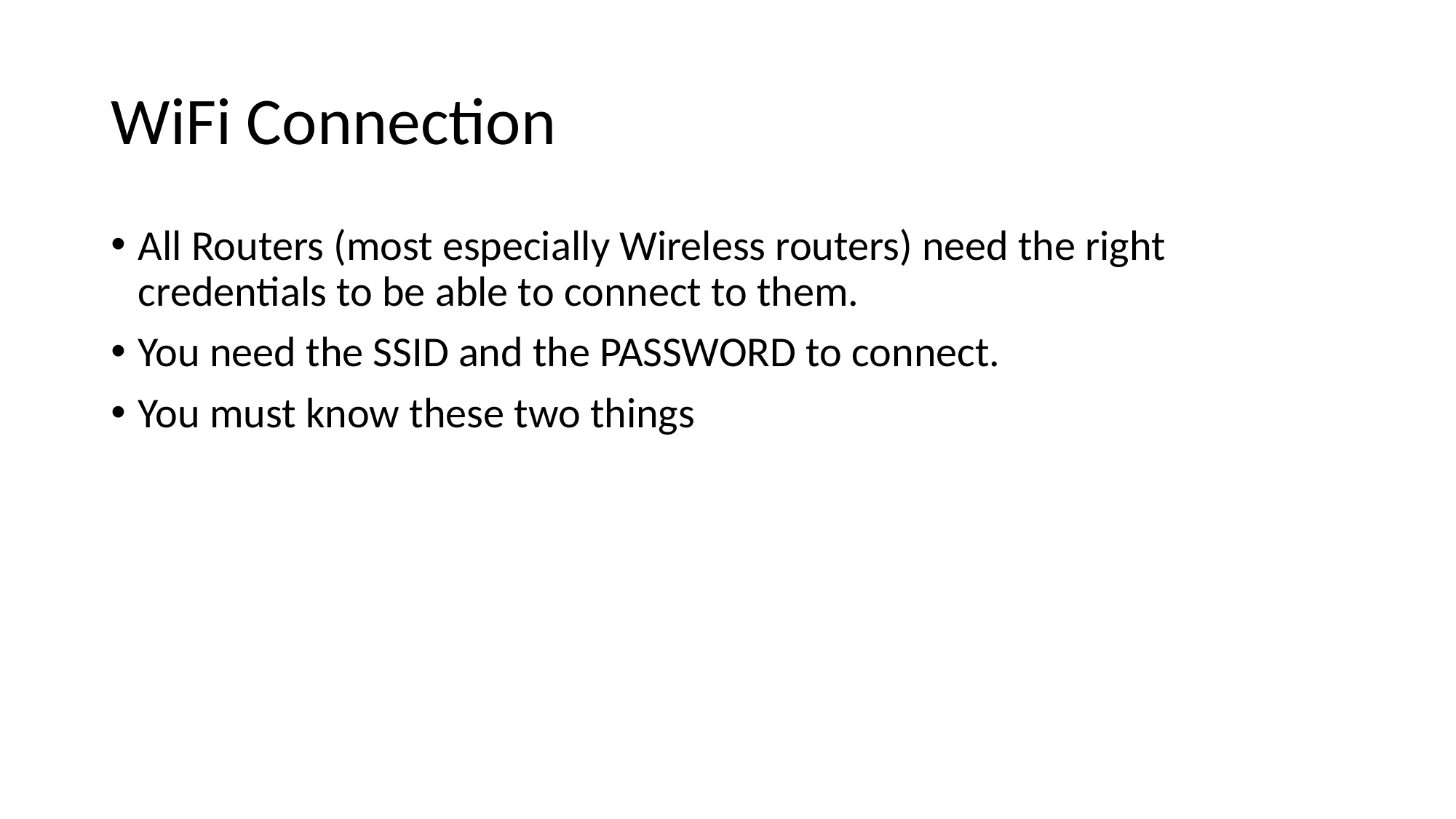

# WiFi Connection
All Routers (most especially Wireless routers) need the right credentials to be able to connect to them.
You need the SSID and the PASSWORD to connect.
You must know these two things